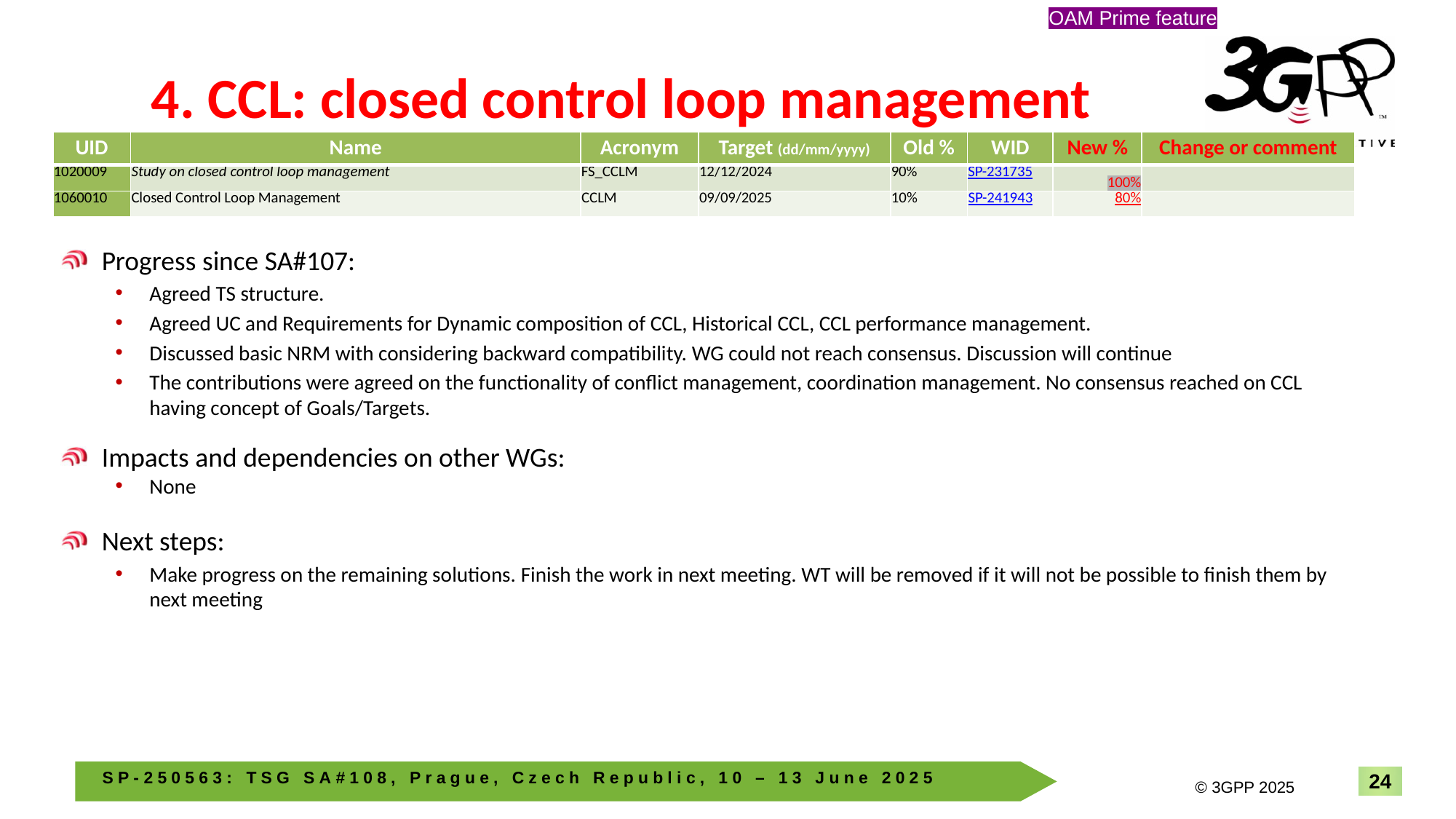

OAM Prime feature
# 4. CCL: closed control loop management
| UID | Name | Acronym | Target (dd/mm/yyyy) | Old % | WID | New % | Change or comment |
| --- | --- | --- | --- | --- | --- | --- | --- |
| 1020009 | Study on closed control loop management | FS\_CCLM | 12/12/2024 | 90% | SP-231735 | 100% |  |
| 1060010 | Closed Control Loop Management | CCLM | 09/09/2025 | 10% | SP-241943 | 80% |  |
Progress since SA#107:
Agreed TS structure.
Agreed UC and Requirements for Dynamic composition of CCL, Historical CCL, CCL performance management.
Discussed basic NRM with considering backward compatibility. WG could not reach consensus. Discussion will continue
The contributions were agreed on the functionality of conflict management, coordination management. No consensus reached on CCL having concept of Goals/Targets.

Impacts and dependencies on other WGs:
None

Next steps:
Make progress on the remaining solutions. Finish the work in next meeting. WT will be removed if it will not be possible to finish them by next meeting